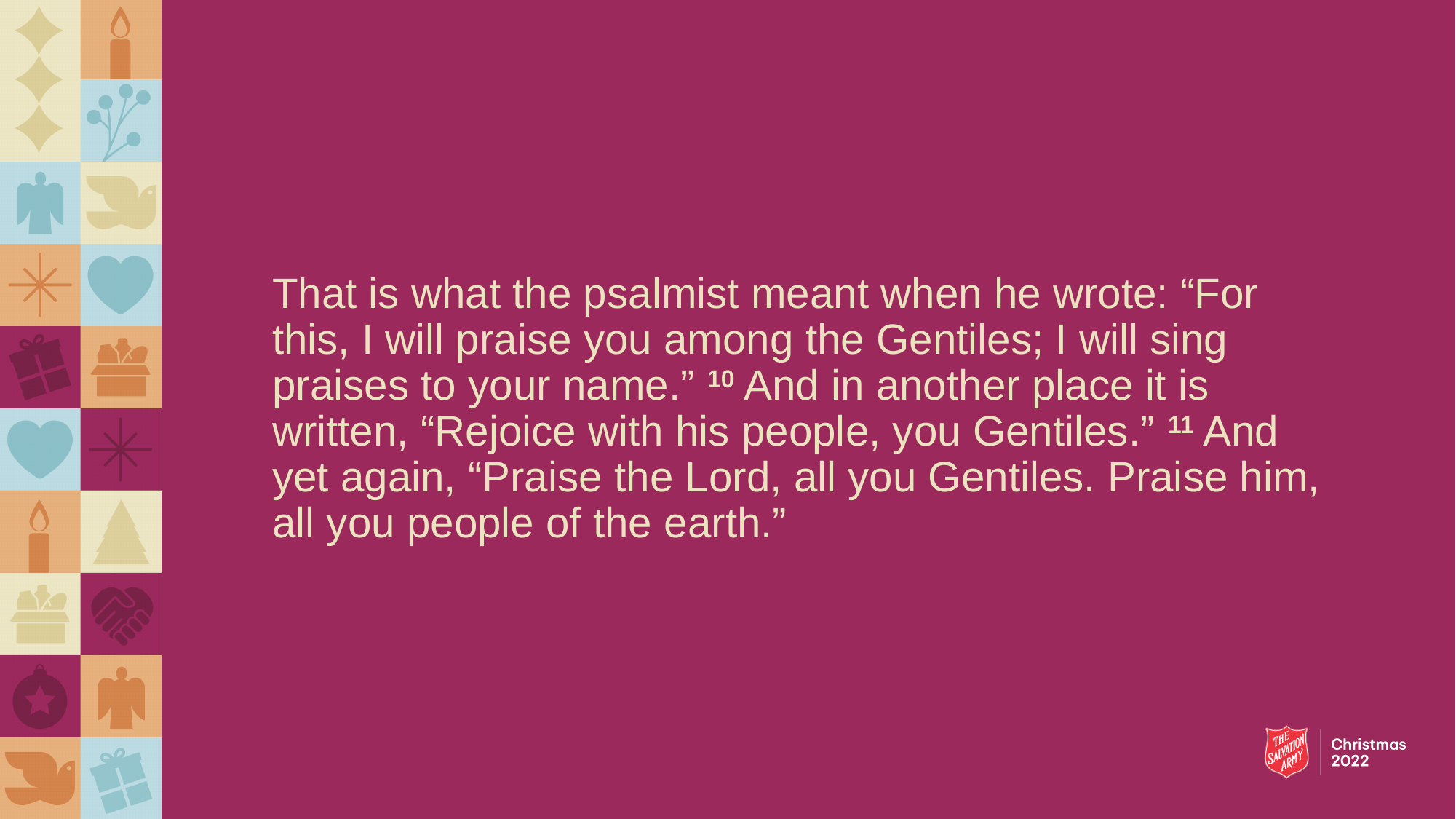

That is what the psalmist meant when he wrote: “For this, I will praise you among the Gentiles; I will sing praises to your name.” 10 And in another place it is written, “Rejoice with his people, you Gentiles.” 11 And yet again, “Praise the Lord, all you Gentiles. Praise him, all you people of the earth.”